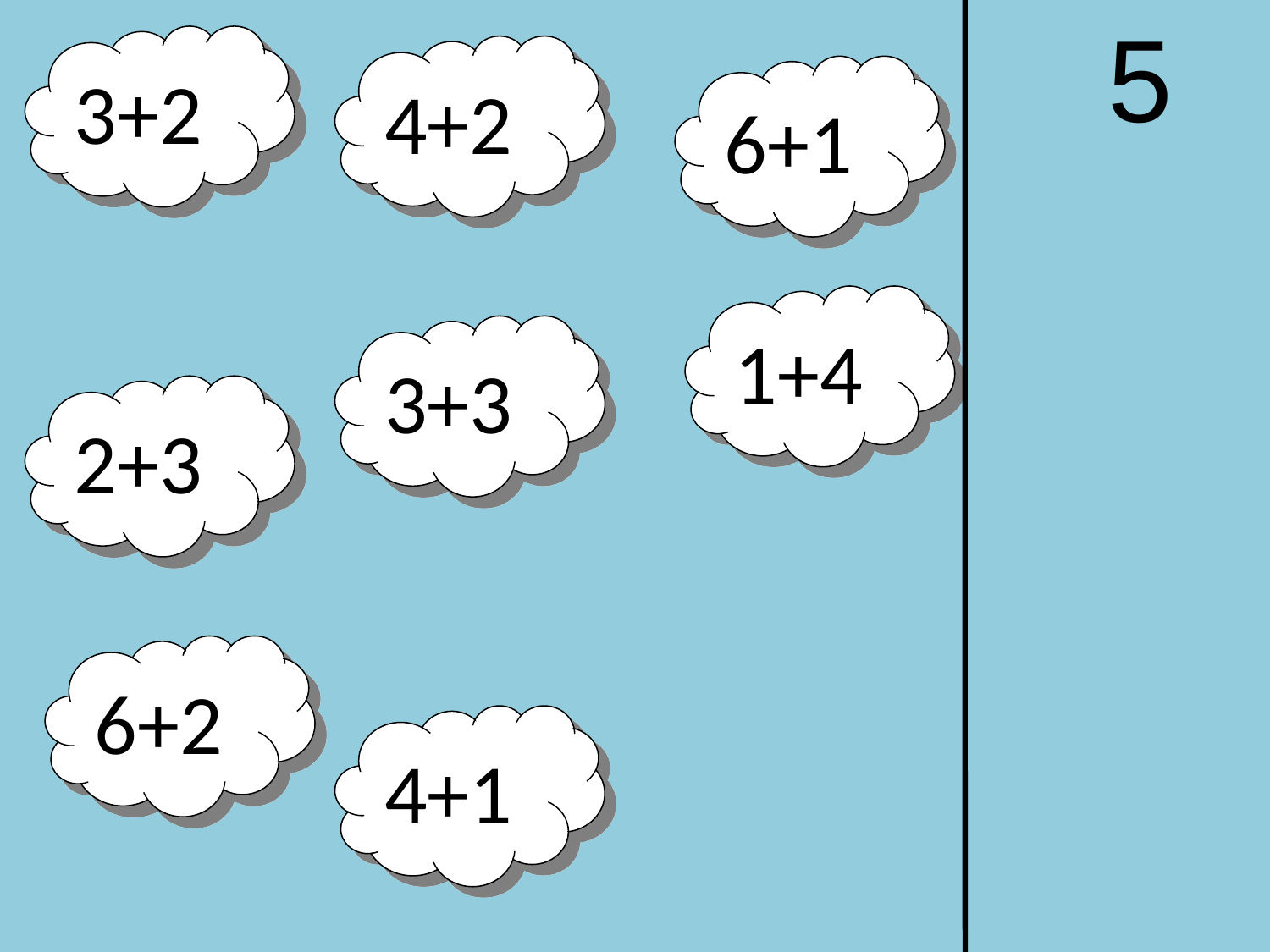

5
3+2
4+2
6+1
1+4
3+3
2+3
6+2
4+1